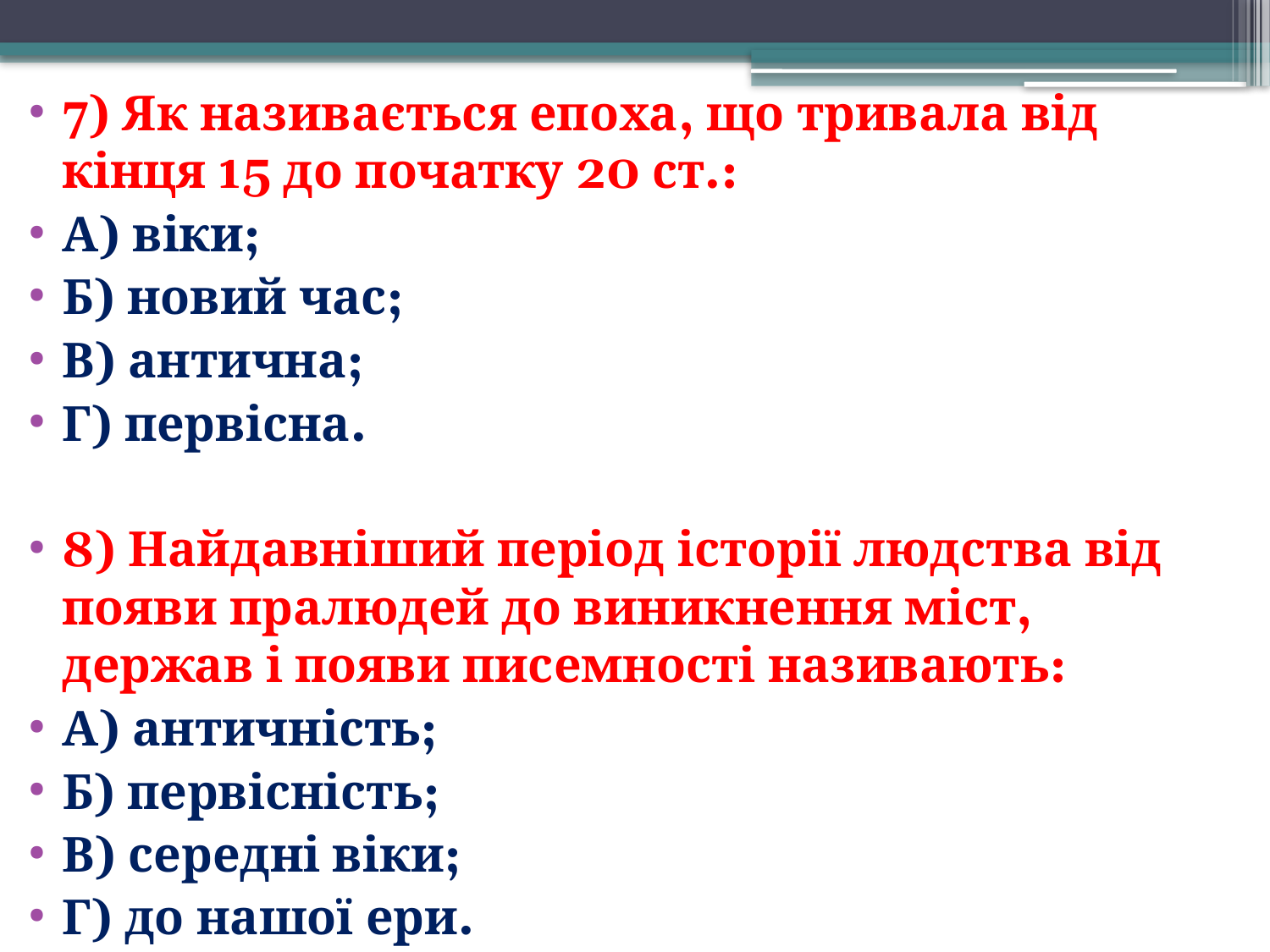

7) Як називається епоха, що тривала від кінця 15 до початку 20 ст.:
А) віки;
Б) новий час;
В) антична;
Г) первісна.

8) Найдавніший період історії людства від появи пралюдей до виникнення міст, держав і появи писемності називають:
А) античність;
Б) первісність;
В) середні віки;
Г) до нашої ери.